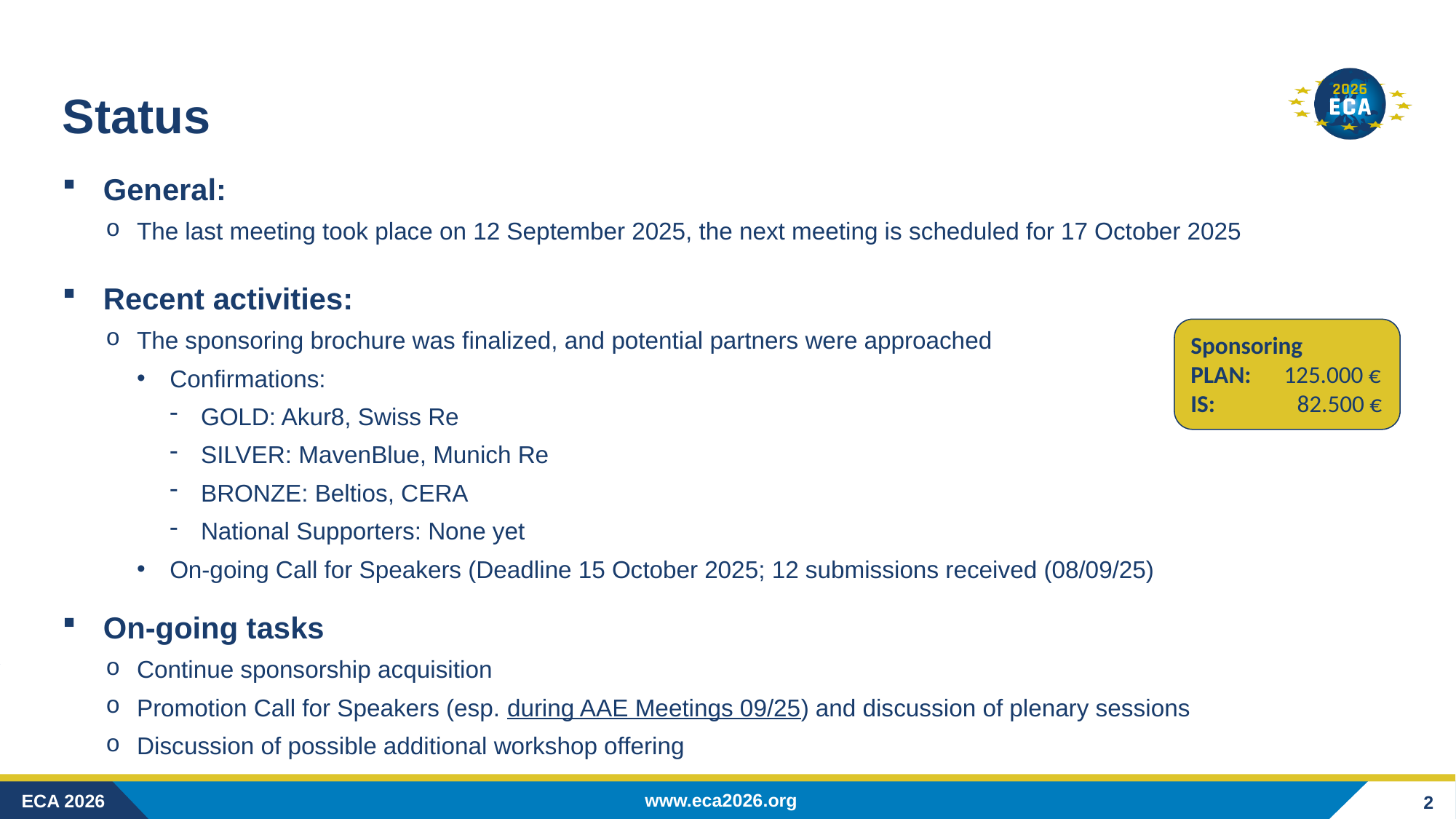

# Status
General:
The last meeting took place on 12 September 2025, the next meeting is scheduled for 17 October 2025

Recent activities:
The sponsoring brochure was finalized, and potential partners were approached
Confirmations:
GOLD: Akur8, Swiss Re
SILVER: MavenBlue, Munich Re
BRONZE: Beltios, CERA
National Supporters: None yet
On-going Call for Speakers (Deadline 15 October 2025; 12 submissions received (08/09/25)
On-going tasks
Continue sponsorship acquisition
Promotion Call for Speakers (esp. during AAE Meetings 09/25) and discussion of plenary sessions
Discussion of possible additional workshop offering

Sponsoring
PLAN:      125.000 €
IS:               82.500 €
ECA 2026
2